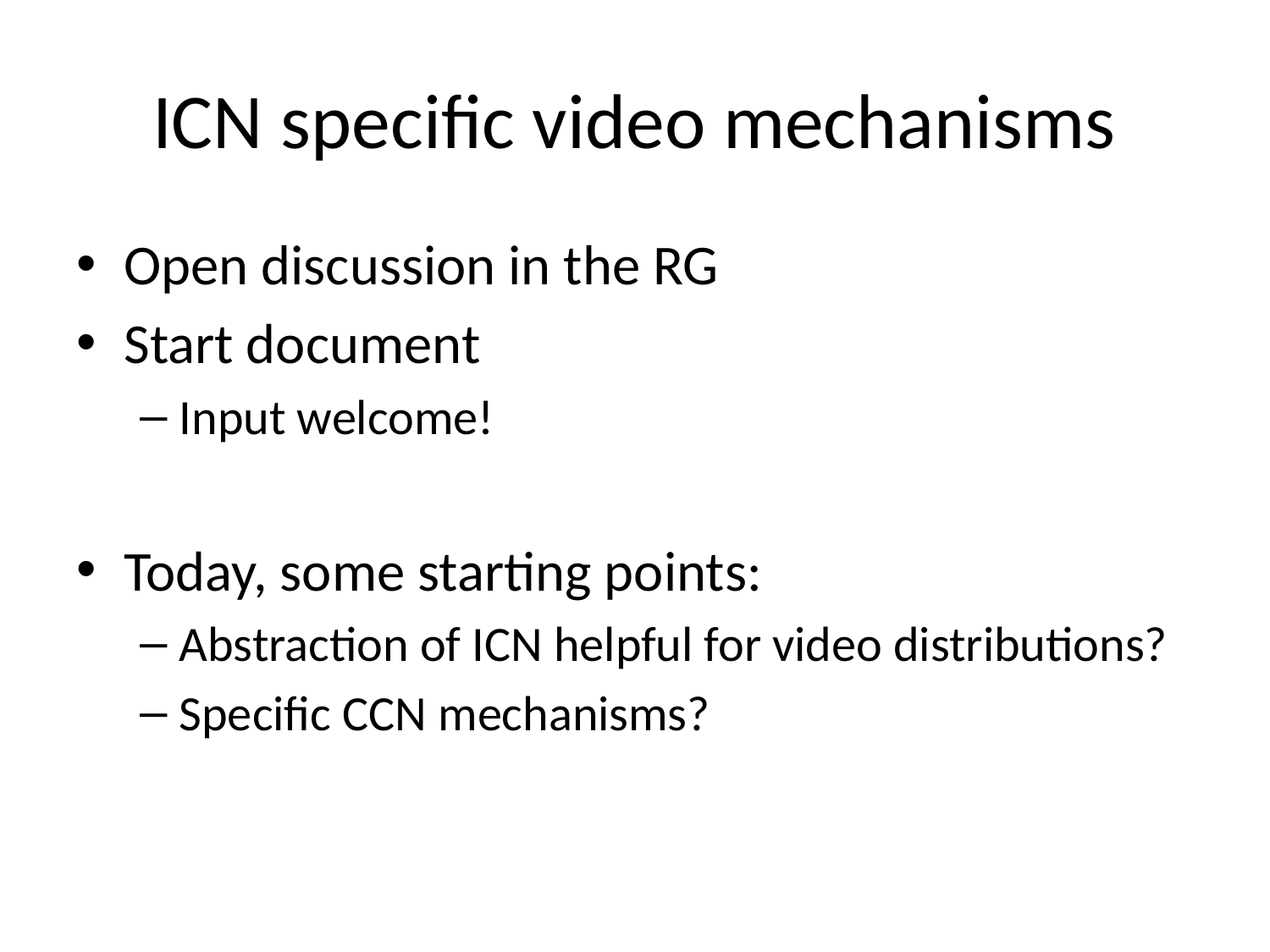

# ICN specific video mechanisms
Open discussion in the RG
Start document
Input welcome!

Today, some starting points:
Abstraction of ICN helpful for video distributions?
Specific CCN mechanisms?